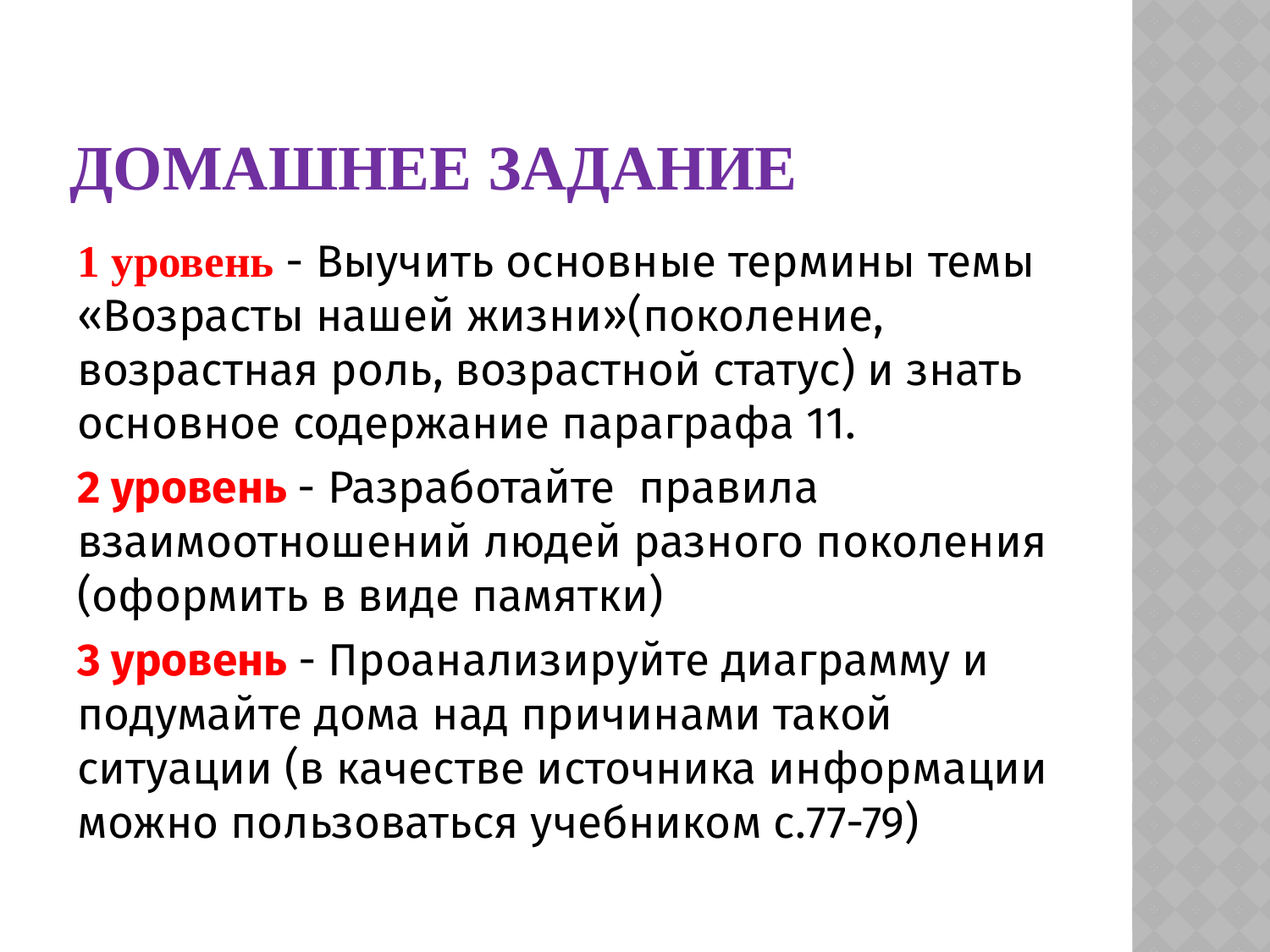

# Домашнее задание
1 уровень - Выучить основные термины темы «Возрасты нашей жизни»(поколение, возрастная роль, возрастной статус) и знать основное содержание параграфа 11.
2 уровень - Разработайте  правила взаимоотношений людей разного поколения (оформить в виде памятки)
3 уровень - Проанализируйте диаграмму и подумайте дома над причинами такой ситуации (в качестве источника информации можно пользоваться учебником с.77-79)